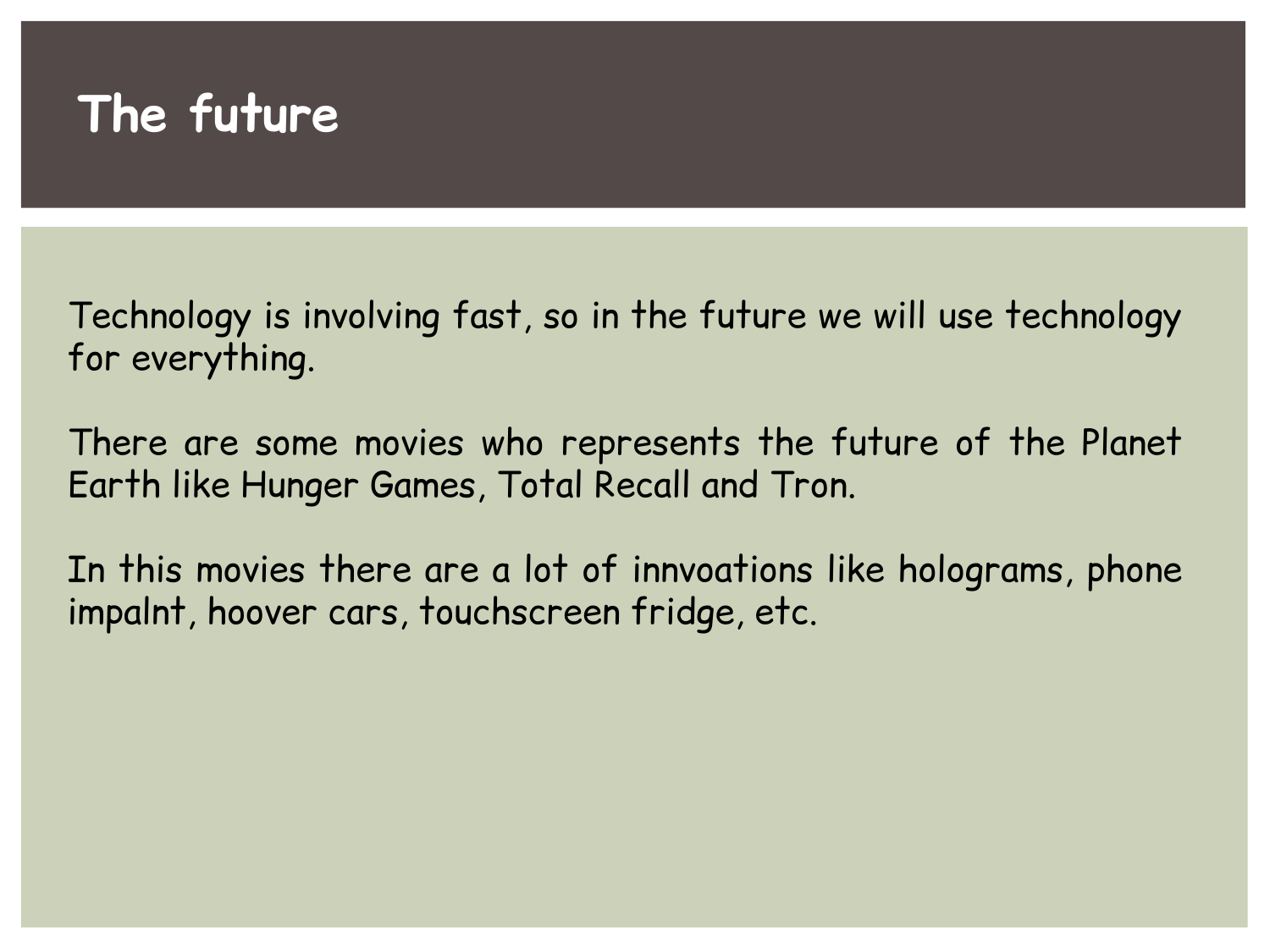

The future
Technology is involving fast, so in the future we will use technology for everything.

There are some movies who represents the future of the Planet Earth like Hunger Games, Total Recall and Tron.

In this movies there are a lot of innvoations like holograms, phone impalnt, hoover cars, touchscreen fridge, etc.